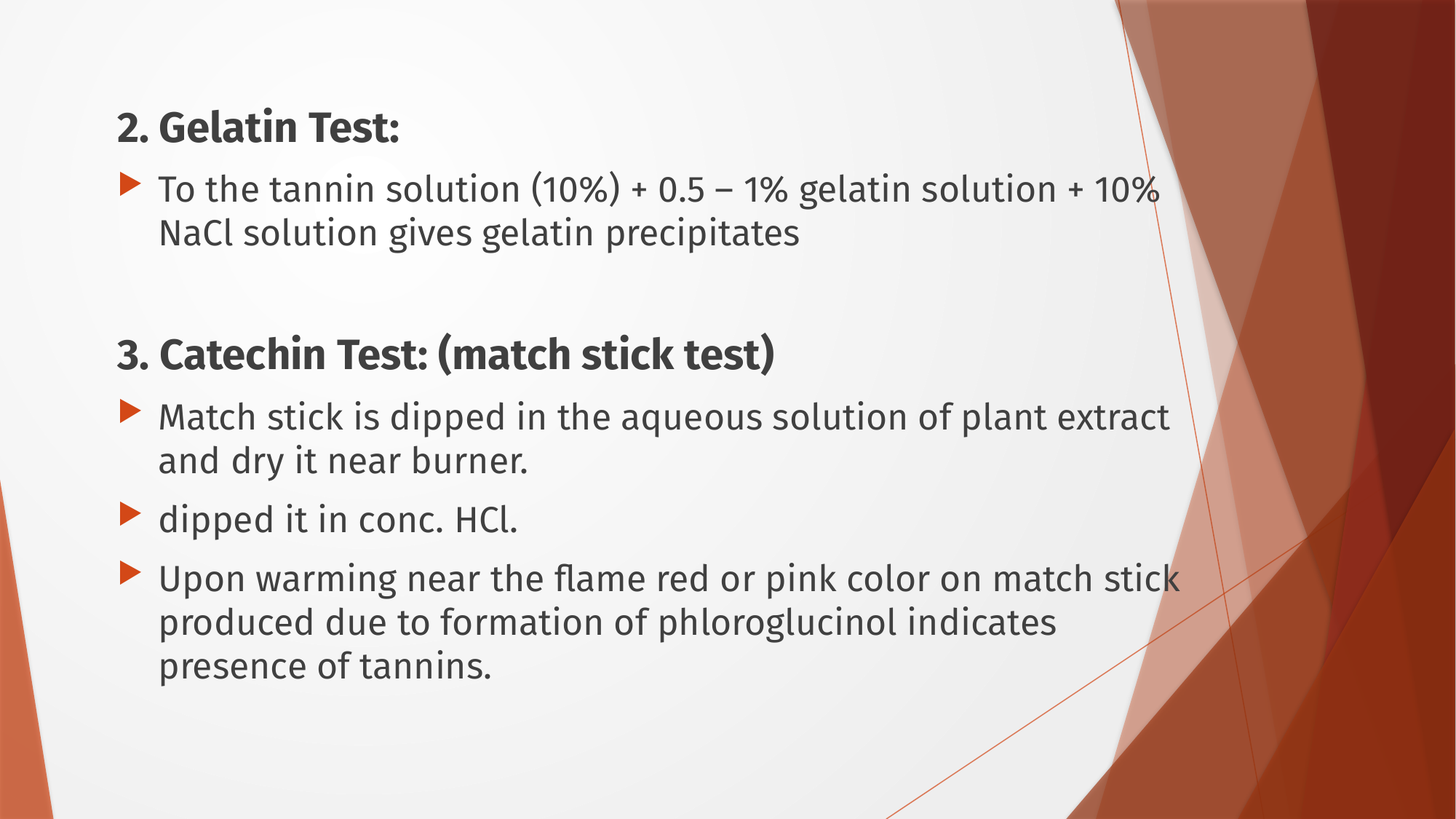

#
2. Gelatin Test:
To the tannin solution (10%) + 0.5 – 1% gelatin solution + 10% NaCl solution gives gelatin precipitates

3. Catechin Test: (match stick test)
Match stick is dipped in the aqueous solution of plant extract and dry it near burner.
dipped it in conc. HCl.
Upon warming near the flame red or pink color on match stick produced due to formation of phloroglucinol indicates presence of tannins.